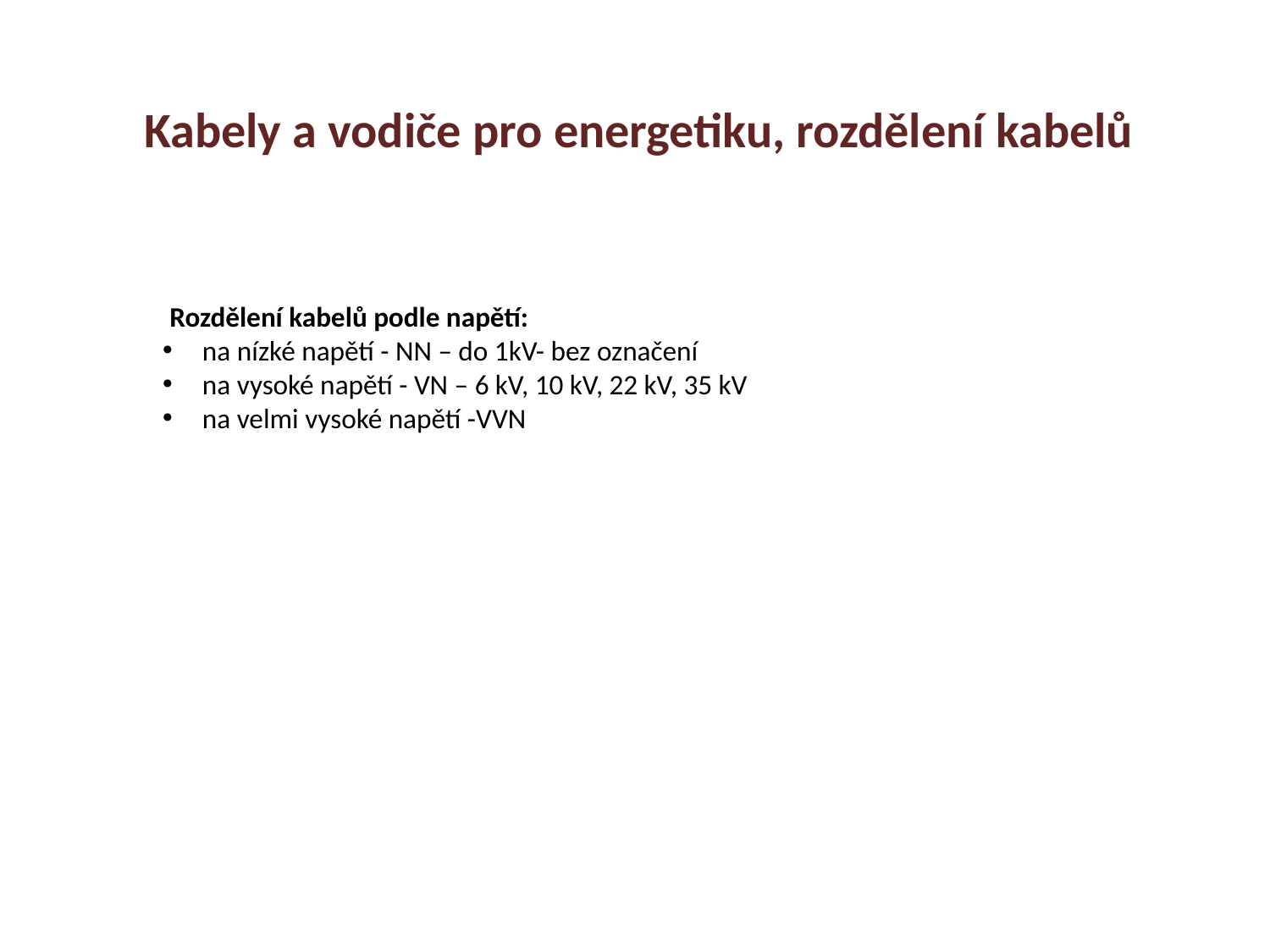

Kabely a vodiče pro energetiku, rozdělení kabelů
 Rozdělení kabelů podle napětí:
na nízké napětí - NN – do 1kV- bez označení
na vysoké napětí - VN – 6 kV, 10 kV, 22 kV, 35 kV
na velmi vysoké napětí -VVN